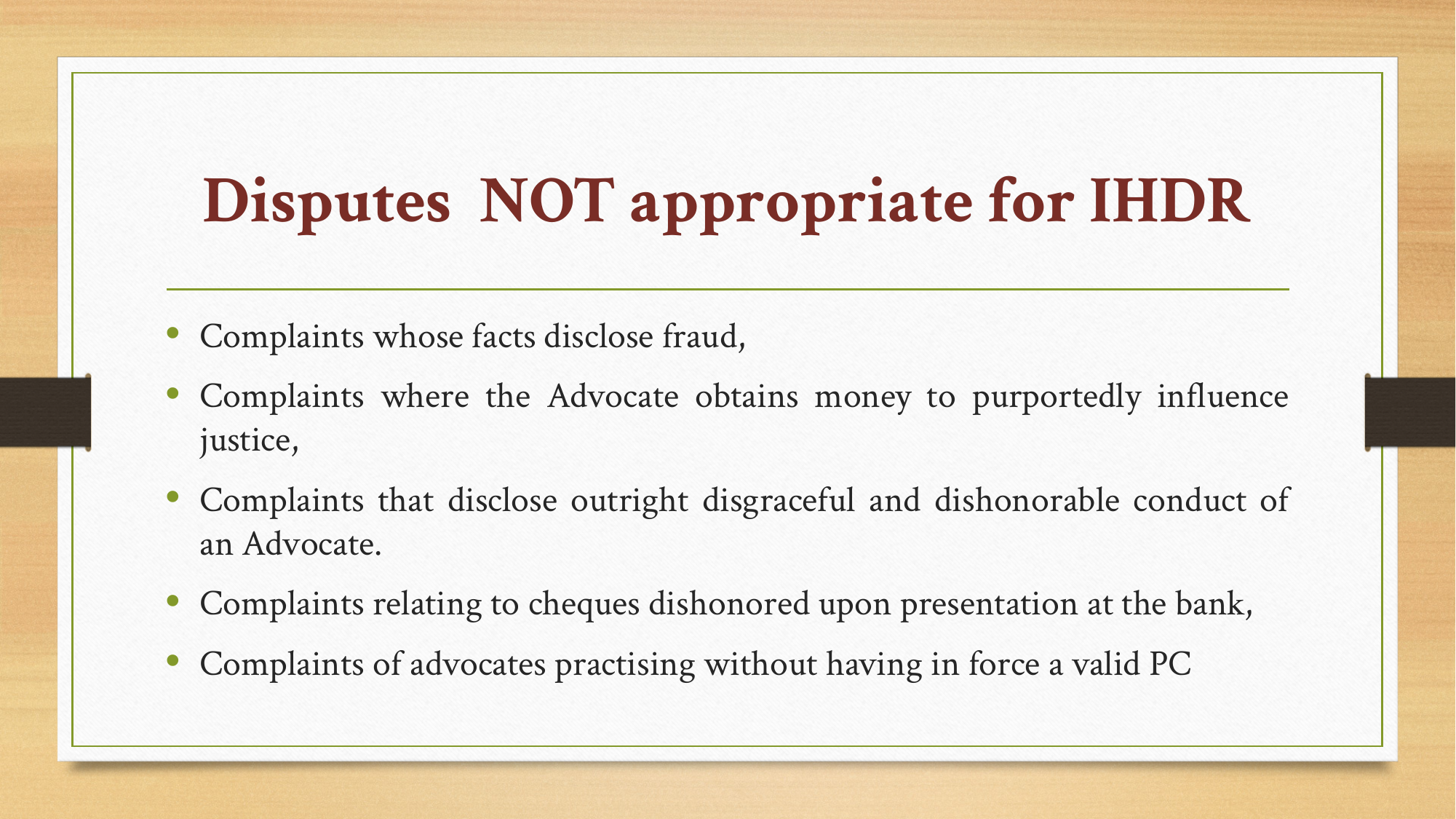

# Disputes  NOT appropriate for IHDR
Complaints whose facts disclose fraud,
Complaints where the Advocate obtains money to purportedly influence justice,
Complaints that disclose outright disgraceful and dishonorable conduct of an Advocate.
Complaints relating to cheques dishonored upon presentation at the bank,
Complaints of advocates practising without having in force a valid PC